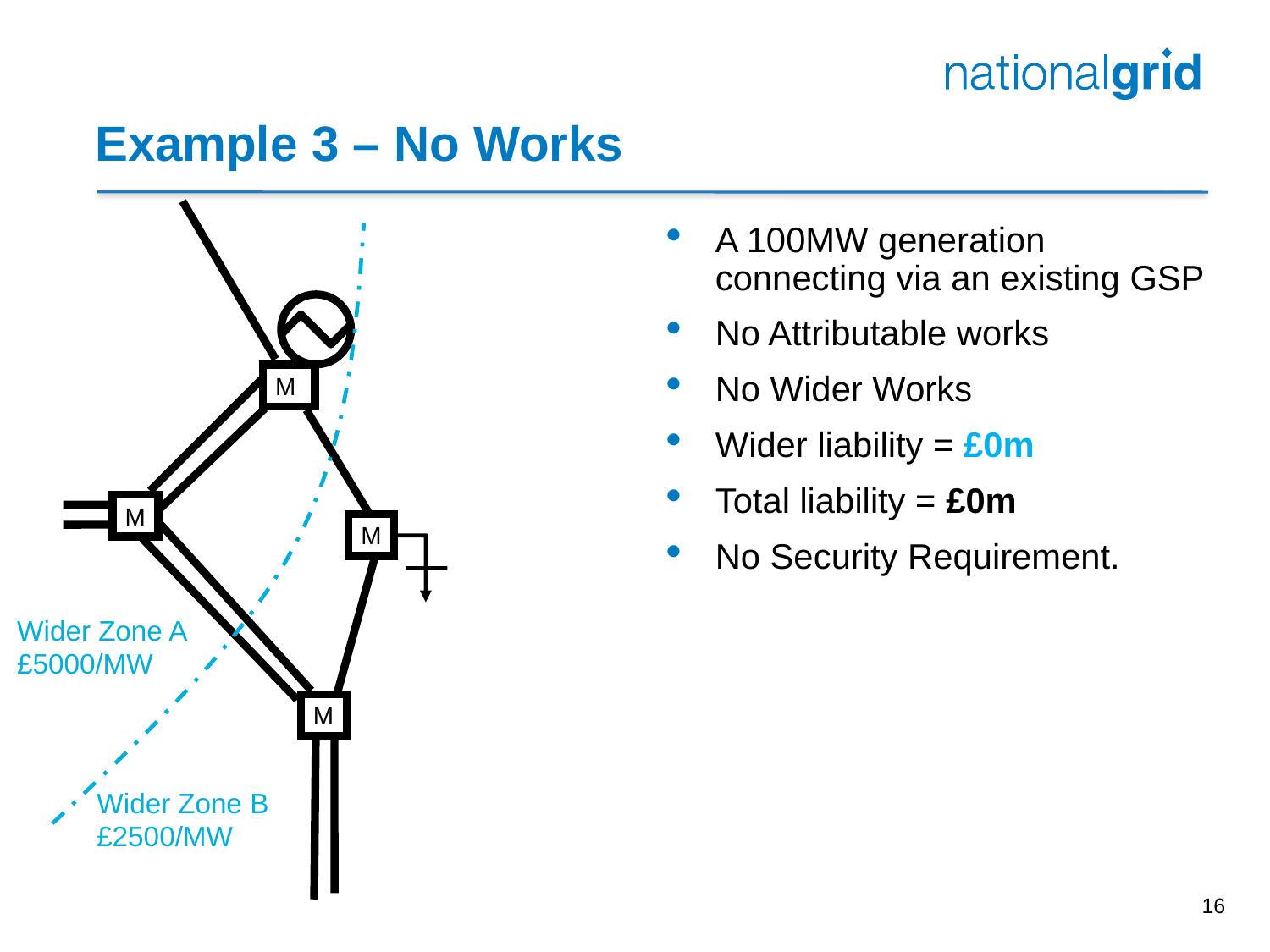

# Example 3 – No Works

A 100MW generation connecting via an existing GSP
No Attributable works
No Wider Works
Wider liability = £0m
Total liability = £0m
No Security Requirement.

M

M

M

Wider Zone A
£5000/MW
M

Wider Zone B
£2500/MW
16